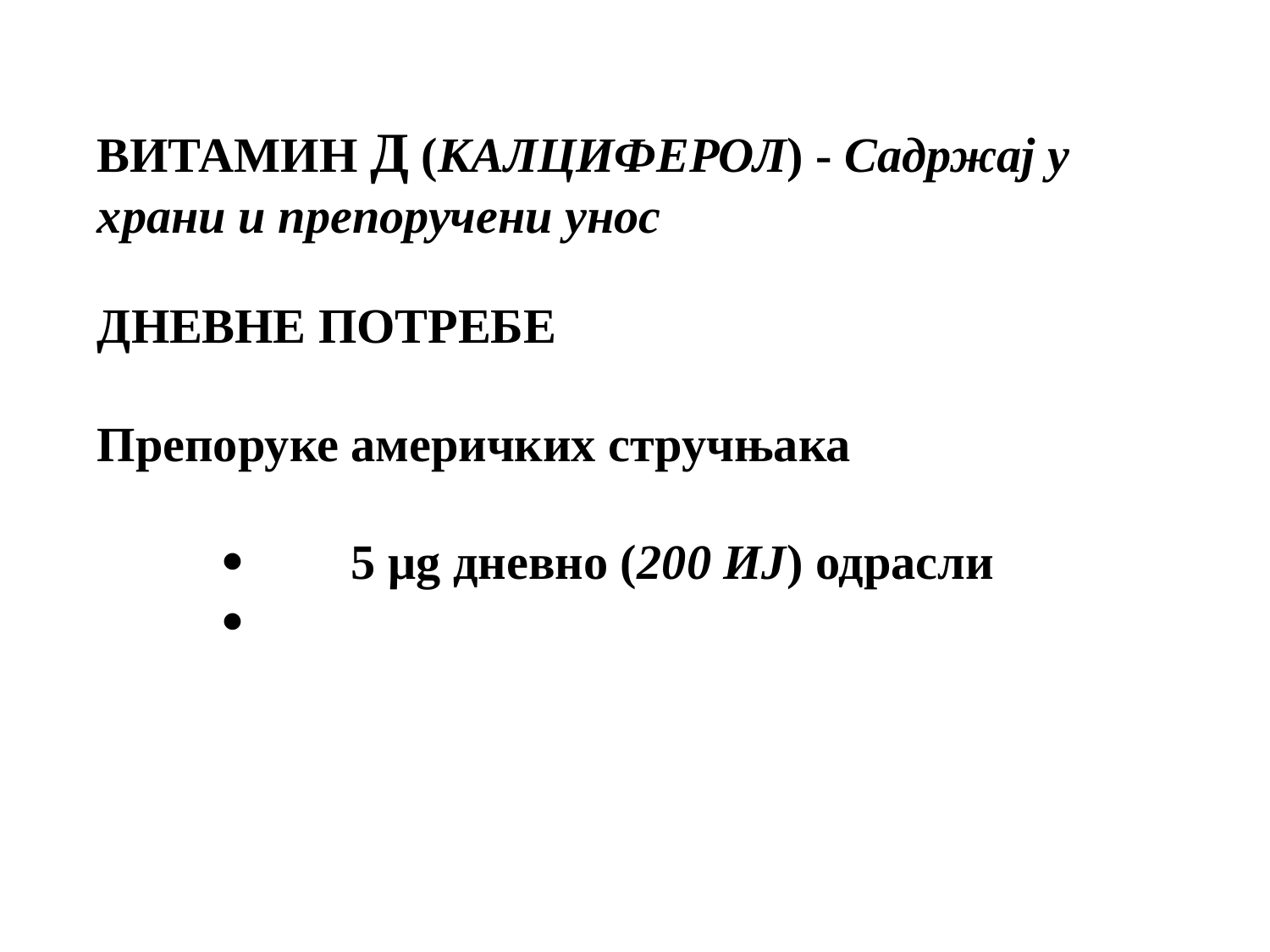

ВИТАМИН Д (КАЛЦИФЕРОЛ) - Садржај у храни и препоручени унос

ДНЕВНЕ ПОТРЕБЕ

Препоруке америчких стручњака

•	5 μg дневно (200 ИЈ) одрасли
•